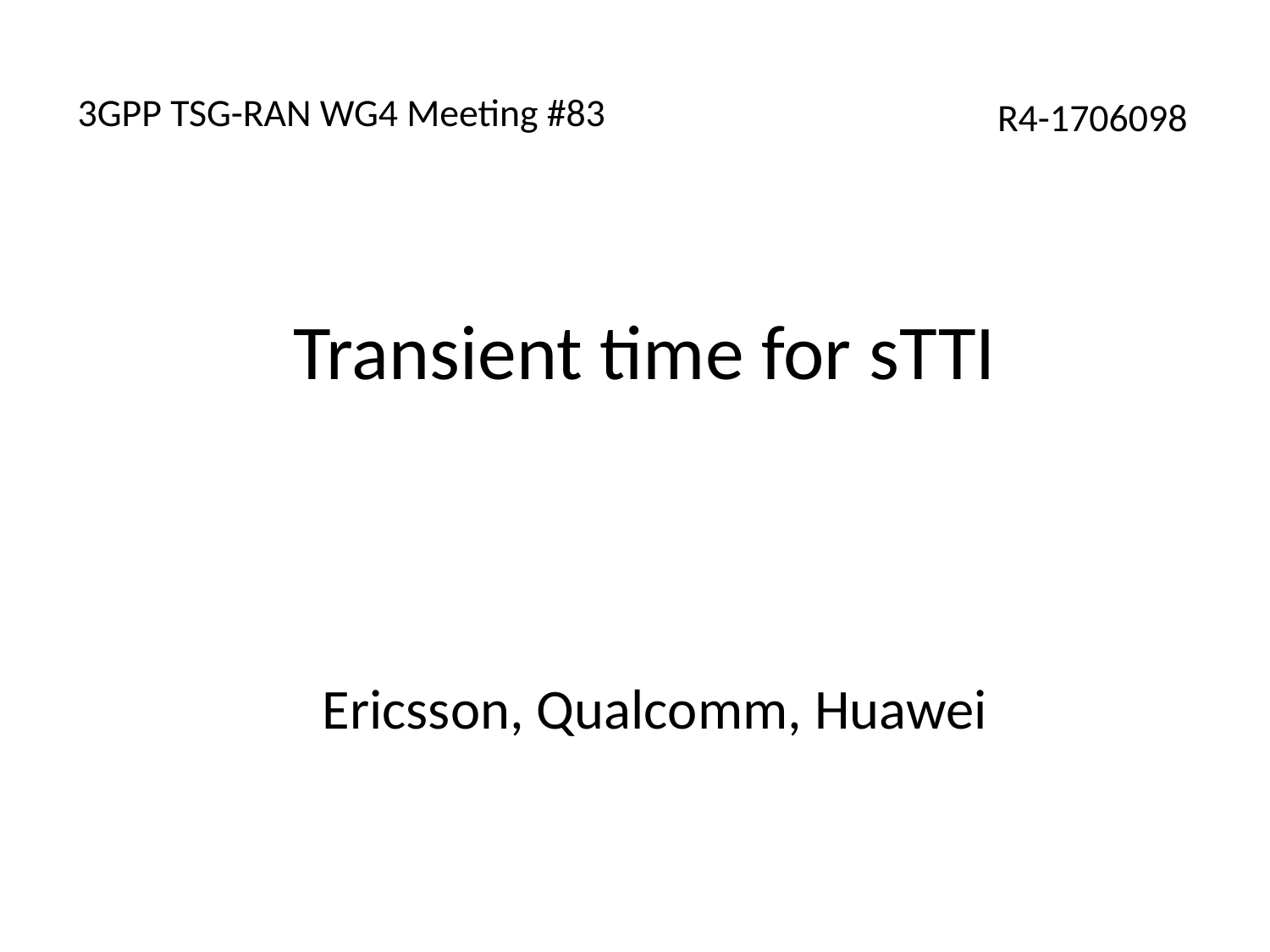

# 3GPP TSG-RAN WG4 Meeting #83
R4-1706098
Transient time for sTTI
Ericsson, Qualcomm, Huawei